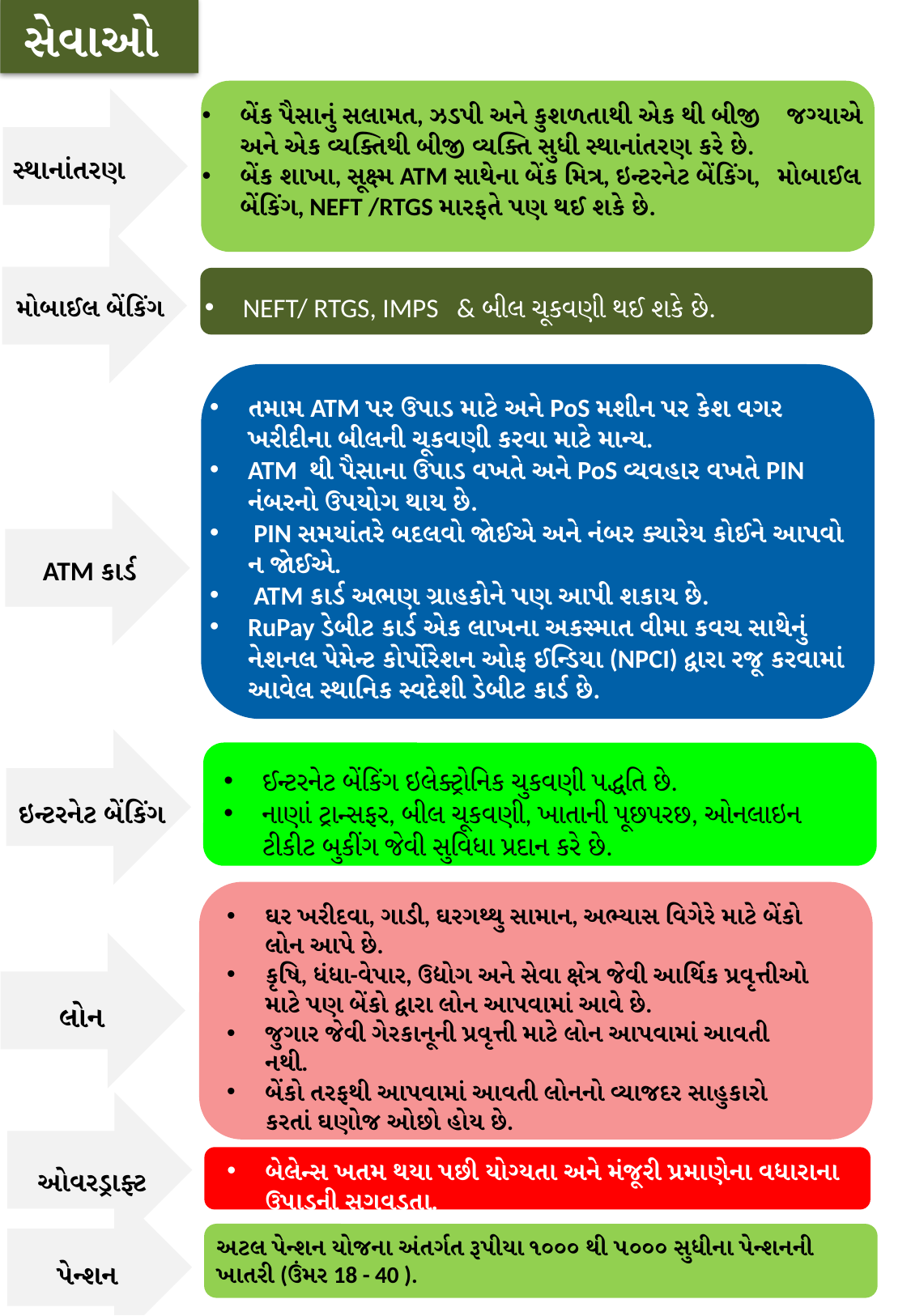

સેવાઓ

સ્થાનાંતરણ
બેંક પૈસાનું સલામત, ઝડપી અને કુશળતાથી એક થી બીજી    જગ્યાએ અને એક વ્યક્તિથી બીજી વ્યક્તિ સુધી સ્થાનાંતરણ કરે છે.
બેંક શાખા, સૂક્ષ્મ ATM સાથેના બેંક મિત્ર, ઇન્ટરનેટ બેંકિંગ,   મોબાઈલ બેંકિંગ, NEFT /RTGS મારફતે પણ થઈ શકે છે.

મોબાઈલ બેંકિંગ

NEFT/ RTGS, IMPS   & બીલ ચૂકવણી થઈ શકે છે.

તમામ ATM પર ઉપાડ માટે અને PoS મશીન પર કેશ વગર ખરીદીના બીલની ચૂકવણી કરવા માટે માન્ય.
ATM  થી પૈસાના ઉપાડ વખતે અને PoS વ્યવહાર વખતે PIN નંબરનો ઉપયોગ થાય છે.
 PIN સમયાંતરે બદલવો જોઈએ અને નંબર ક્યારેય કોઈને આપવો ન જોઈએ.
 ATM કાર્ડ અભણ ગ્રાહકોને પણ આપી શકાય છે.
RuPay ડેબીટ કાર્ડ એક લાખના અકસ્માત વીમા કવચ સાથેનું નેશનલ પેમેન્ટ કોર્પોરેશન ઓફ ઈન્ડિયા (NPCI) દ્વારા રજૂ કરવામાં આવેલ સ્થાનિક સ્વદેશી ડેબીટ કાર્ડ છે.

ATM કાર્ડ

ઇન્ટરનેટ બેંકિંગ

ઈન્ટરનેટ બેંકિંગ ઇલેક્ટ્રોનિક ચુકવણી પદ્ધતિ છે.
નાણાં ટ્રાન્સફર, બીલ ચૂકવણી, ખાતાની પૂછપરછ, ઓનલાઇન ટીકીટ બુકીંગ જેવી સુવિધા પ્રદાન કરે છે.

ઘર ખરીદવા, ગાડી, ઘરગથ્થુ સામાન, અભ્યાસ વિગેરે માટે બેંકો લોન આપે છે.
કૃષિ, ધંધા-વેપાર, ઉદ્યોગ અને સેવા ક્ષેત્ર જેવી આર્થિક પ્રવૃત્તીઓ માટે પણ બેંકો દ્વારા લોન આપવામાં આવે છે.
જુગાર જેવી ગેરકાનૂની પ્રવૃત્તી માટે લોન આપવામાં આવતી નથી.
બેંકો તરફથી આપવામાં આવતી લોનનો વ્યાજદર સાહુકારો કરતાં ઘણોજ ઓછો હોય છે.

લોન

ઓવરડ્રાફ્ટ

બેલેન્સ ખતમ થયા પછી યોગ્યતા અને મંજૂરી પ્રમાણેના વધારાના ઉપાડની સગવડતા.

પેન્શન

અટલ પેન્શન યોજના અંતર્ગત રૂપીયા ૧૦૦૦ થી ૫૦૦૦ સુધીના પેન્શનની ખાતરી (ઉંમર 18 - 40 ).